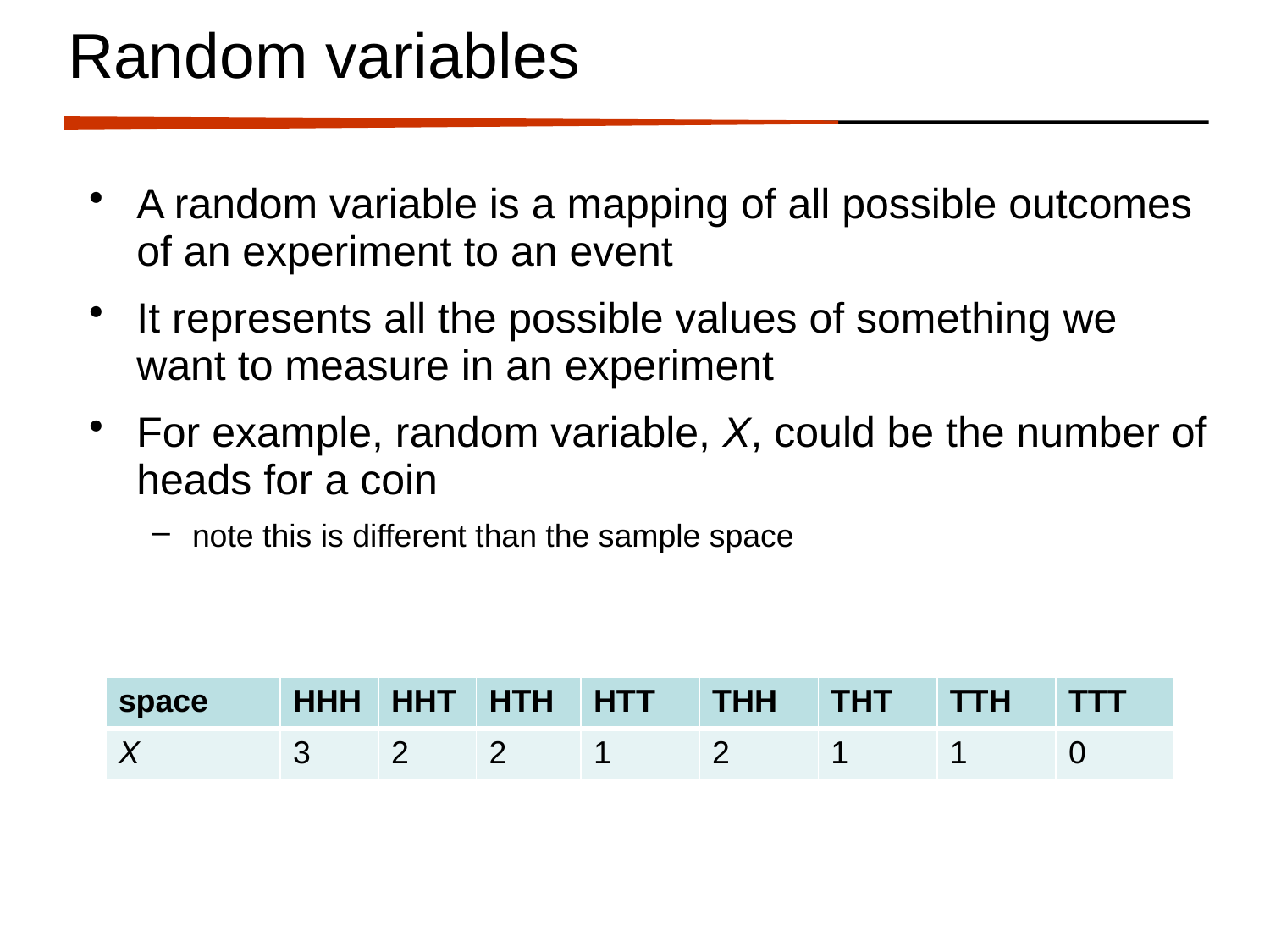

# Random variables
A random variable is a mapping of all possible outcomes of an experiment to an event
It represents all the possible values of something we want to measure in an experiment
For example, random variable, X, could be the number of heads for a coin
note this is different than the sample space
| space | HHH | HHT | HTH | HTT | THH | THT | TTH | TTT |
| --- | --- | --- | --- | --- | --- | --- | --- | --- |
| X | 3 | 2 | 2 | 1 | 2 | 1 | 1 | 0 |